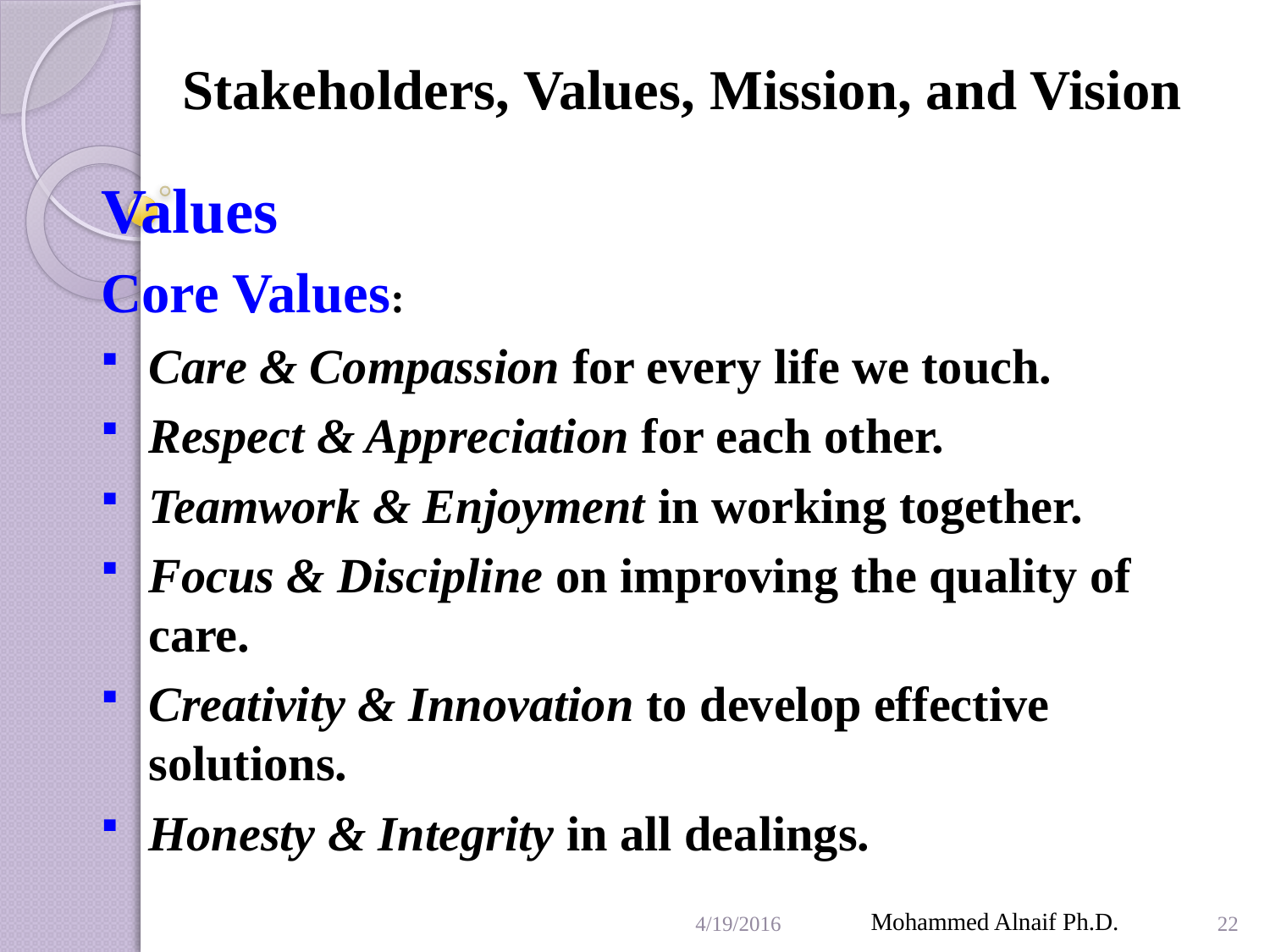

# Stakeholders, Values, Mission, and Vision
Values
Core Values:
Care & Compassion for every life we touch.
Respect & Appreciation for each other.
Teamwork & Enjoyment in working together.
Focus & Discipline on improving the quality of care.
Creativity & Innovation to develop effective solutions.
Honesty & Integrity in all dealings.
4/19/2016
Mohammed Alnaif Ph.D.
22